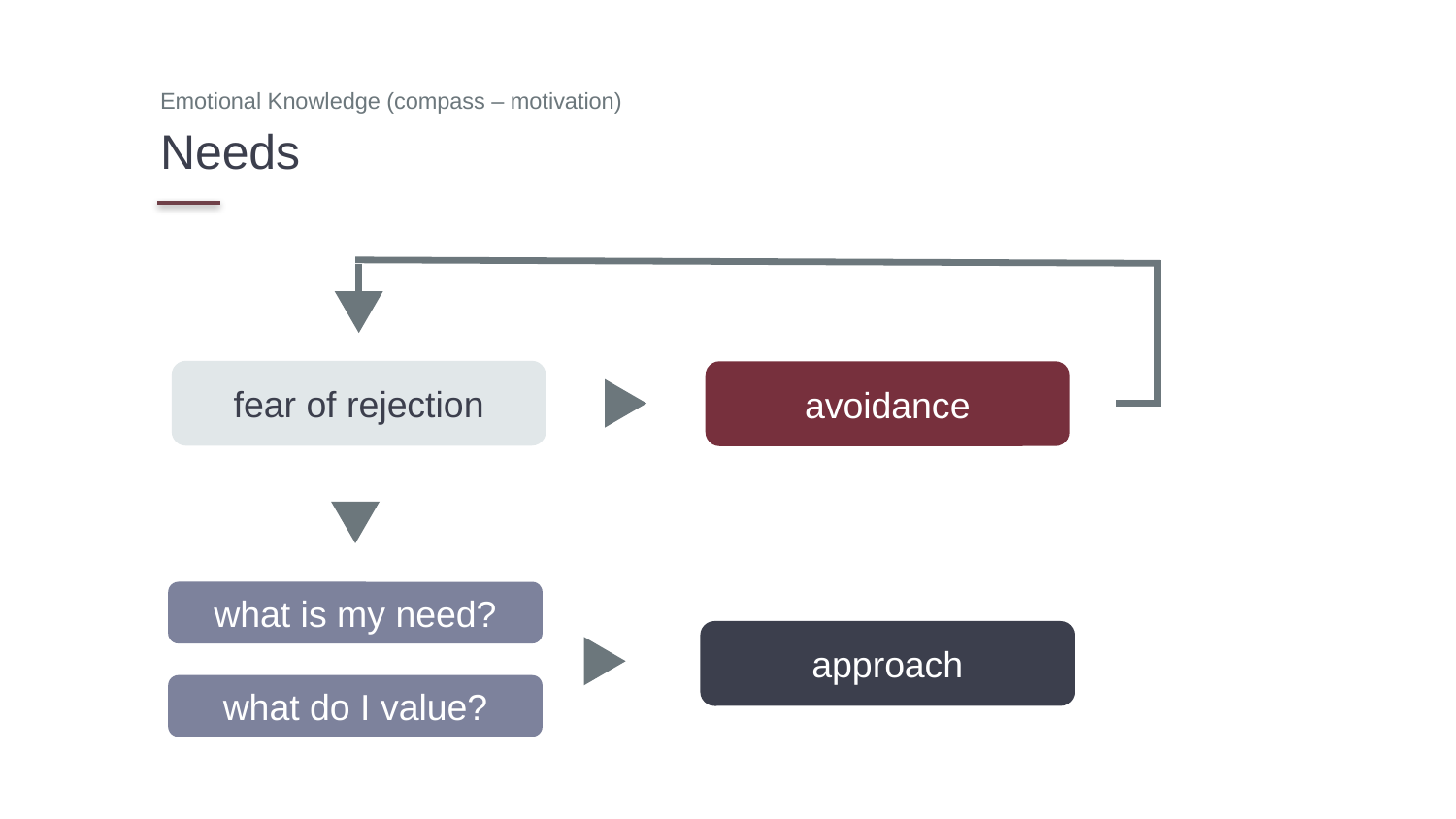

Emotional Knowledge (compass – motivation)
# Needs

fear of rejection
avoidance

what is my need?
approach

what do I value?